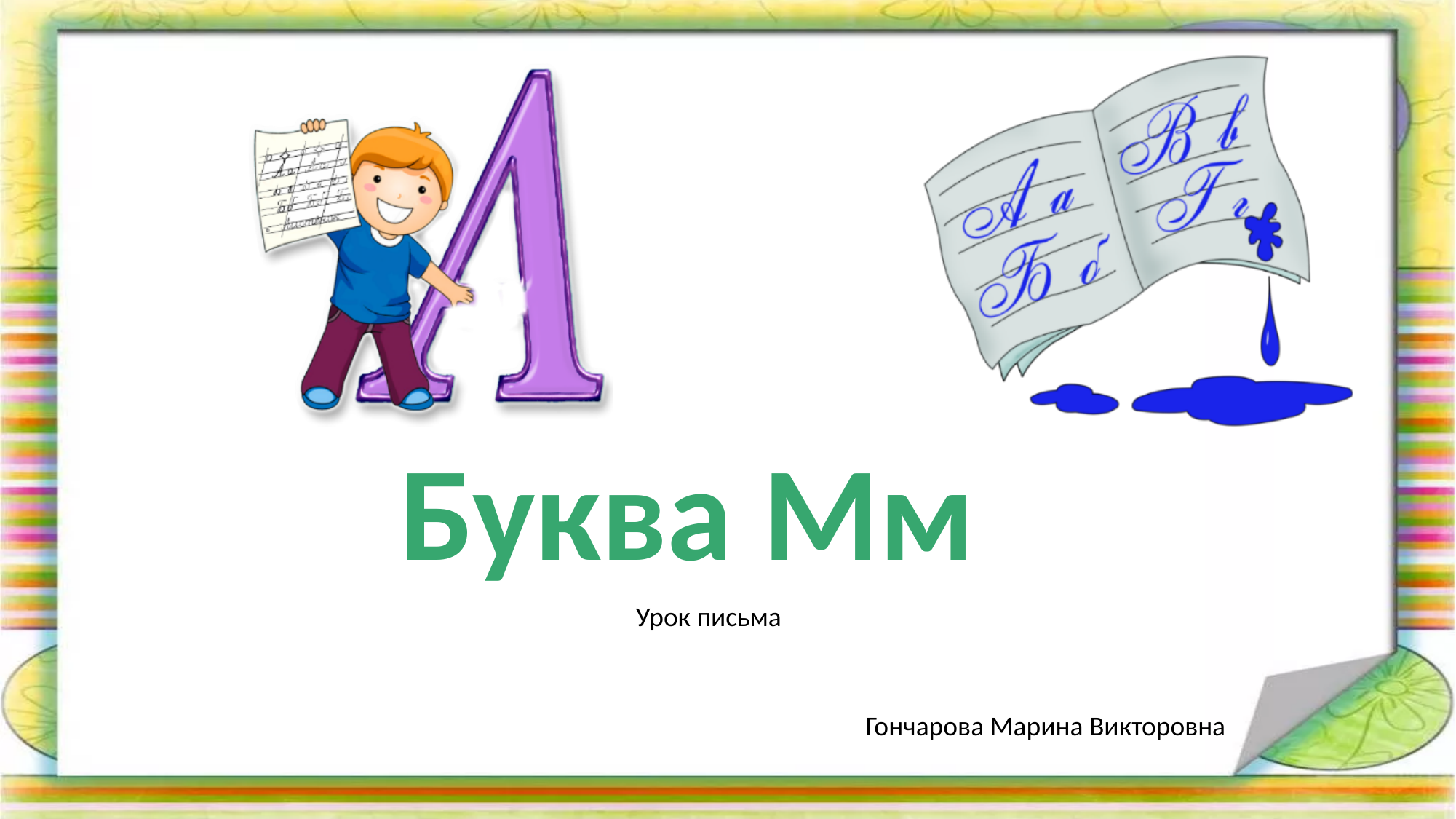

Буква Мм
Урок письма
Гончарова Марина Викторовна